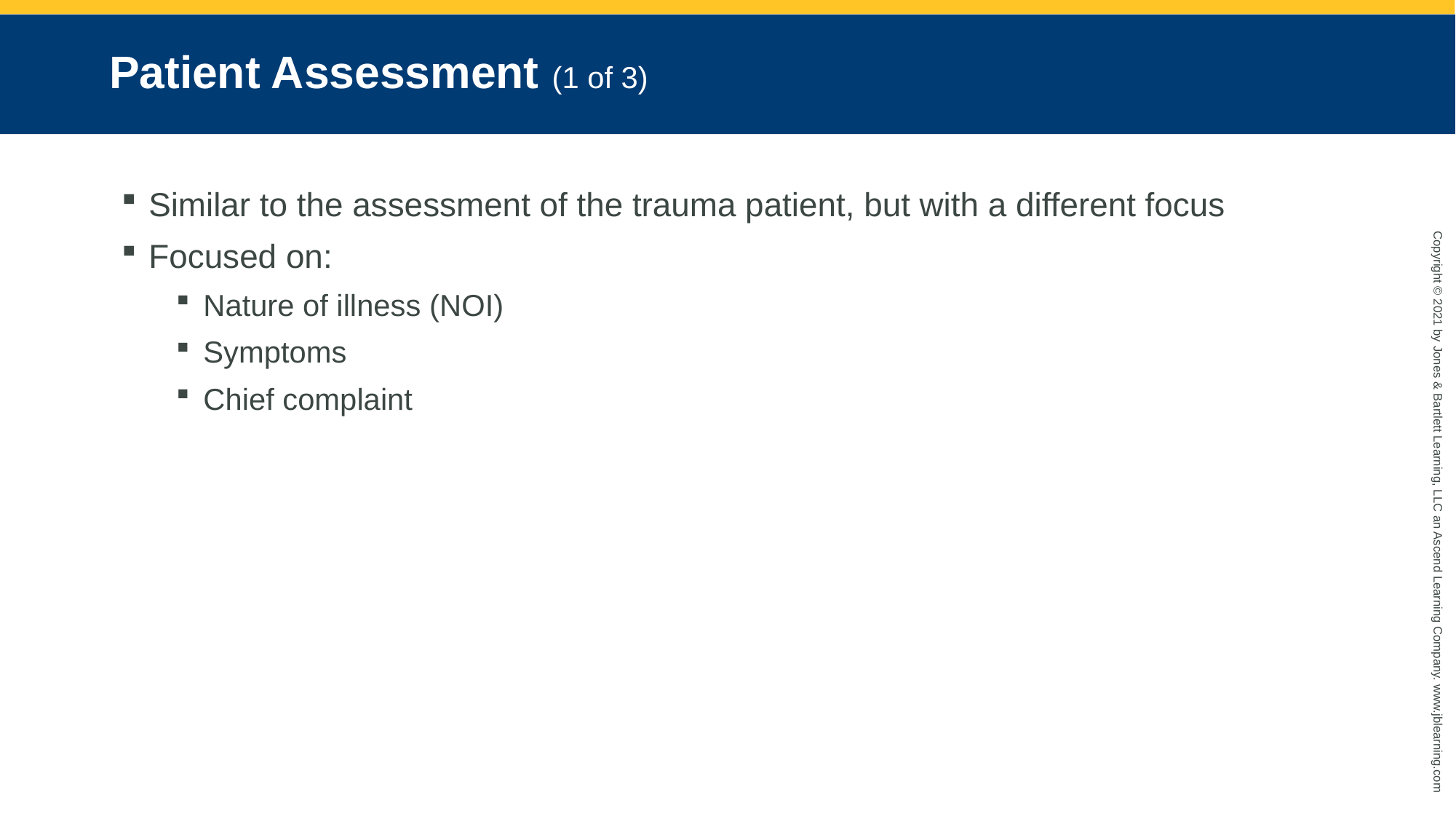

# Patient Assessment (1 of 3)
Similar to the assessment of the trauma patient, but with a different focus
Focused on:
Nature of illness (NOI)
Symptoms
Chief complaint